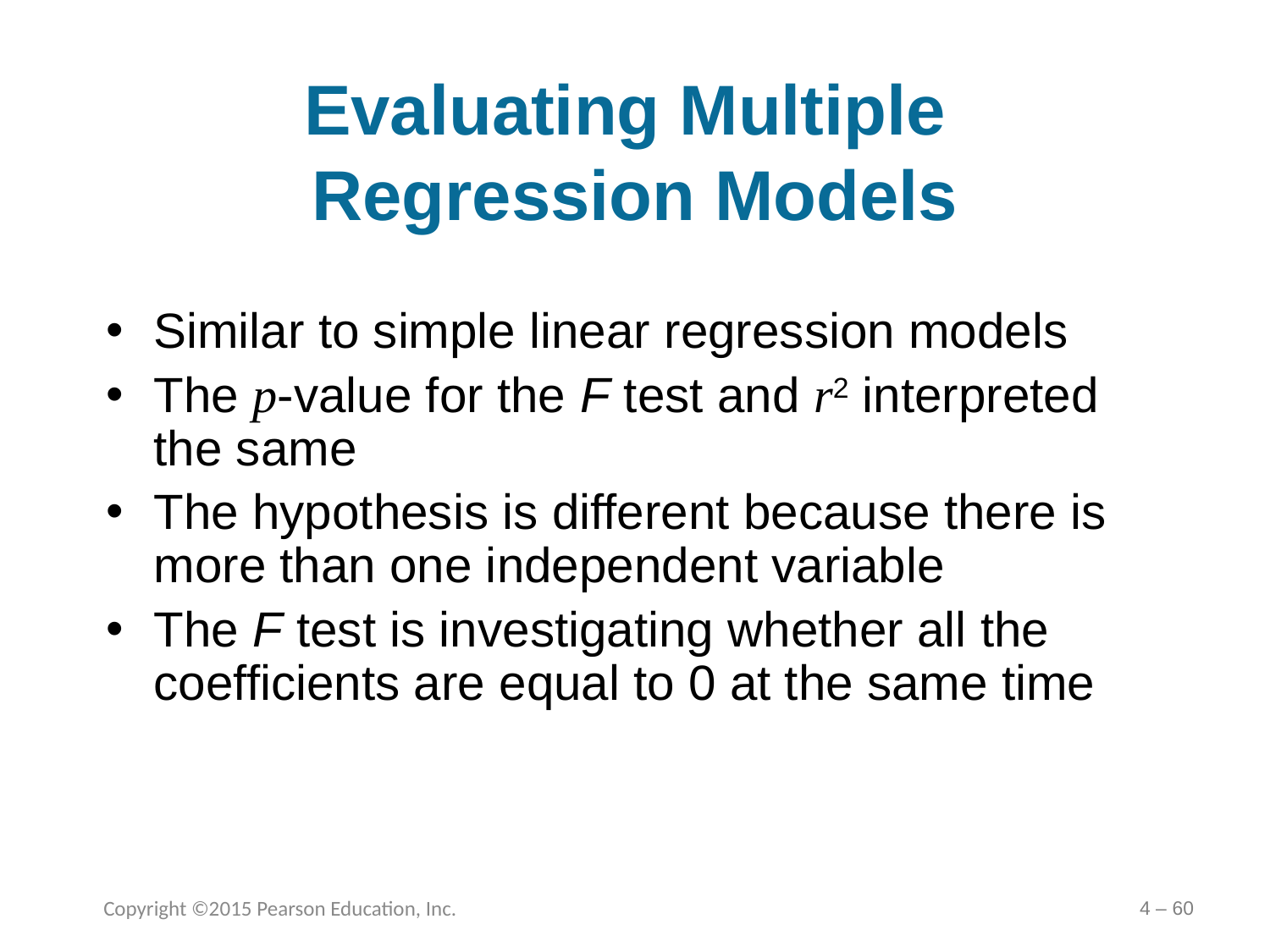

# Evaluating Multiple Regression Models
Similar to simple linear regression models
The p-value for the F test and r2 interpreted the same
The hypothesis is different because there is more than one independent variable
The F test is investigating whether all the coefficients are equal to 0 at the same time
Copyright ©2015 Pearson Education, Inc.
4 – 60